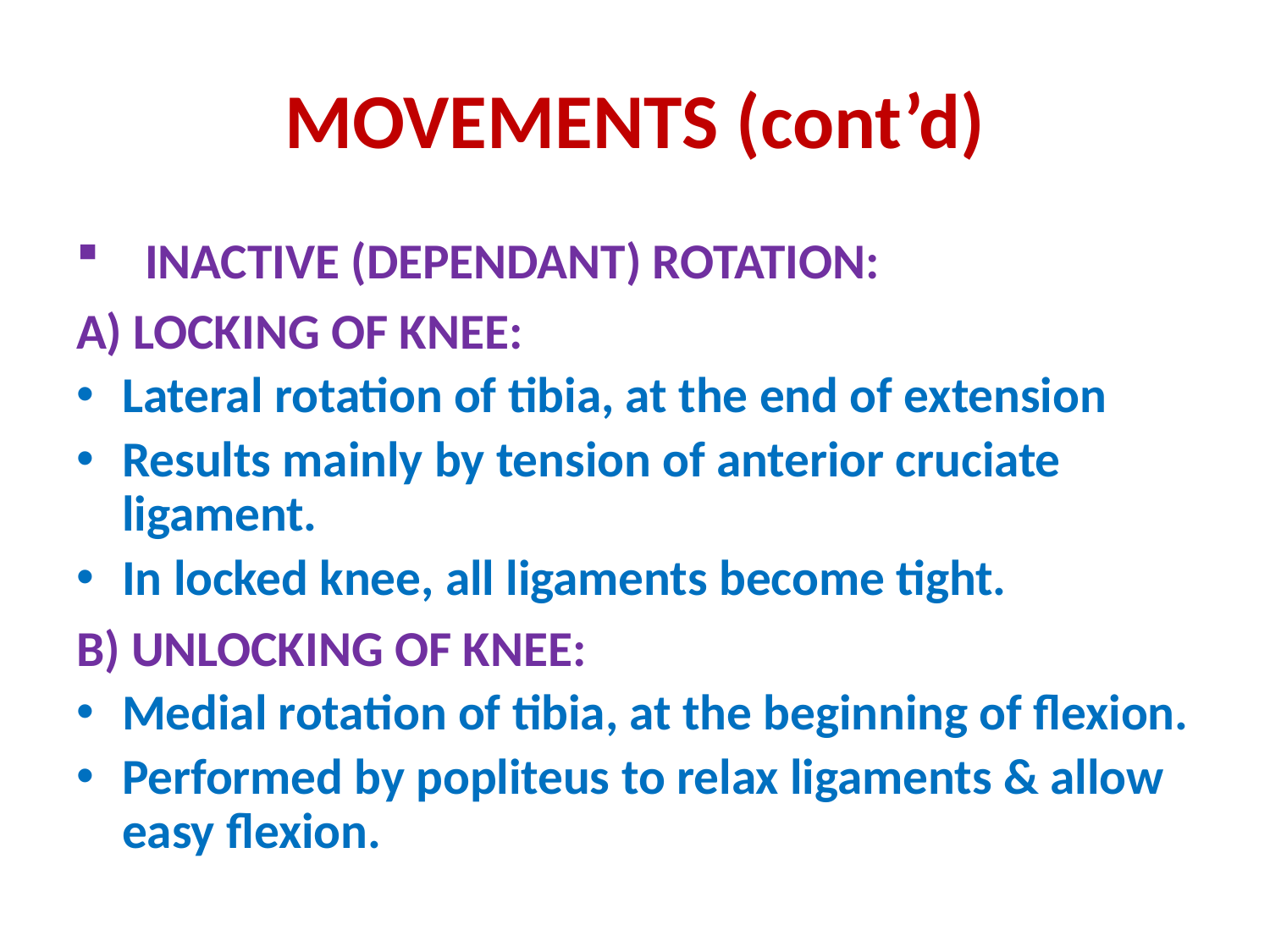

# MOVEMENTS (cont’d)
INACTIVE (DEPENDANT) ROTATION:
A) LOCKING OF KNEE:
Lateral rotation of tibia, at the end of extension
Results mainly by tension of anterior cruciate ligament.
In locked knee, all ligaments become tight.
B) UNLOCKING OF KNEE:
Medial rotation of tibia, at the beginning of flexion.
Performed by popliteus to relax ligaments & allow easy flexion.